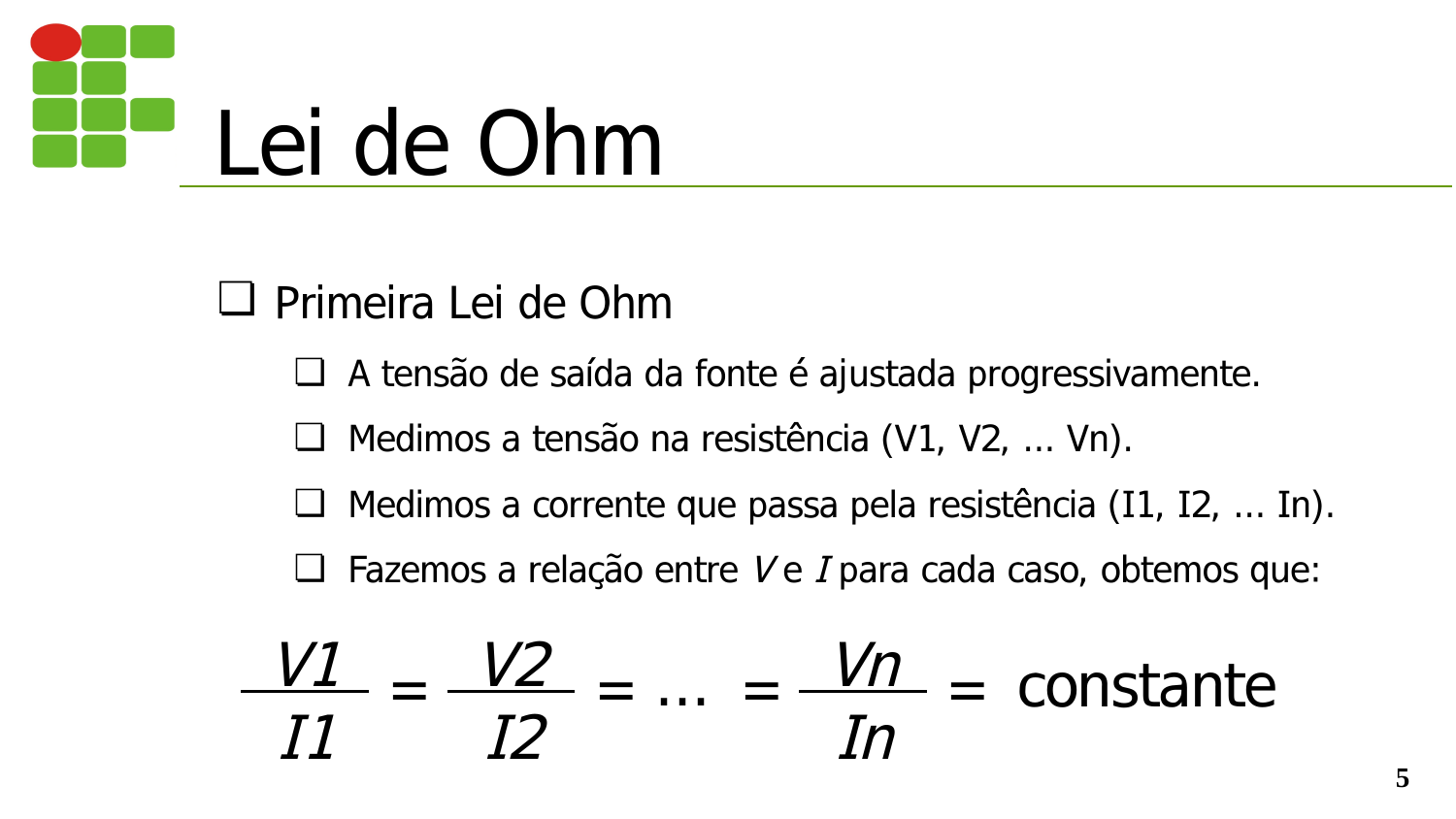

# Lei de Ohm
Primeira Lei de Ohm
A tensão de saída da fonte é ajustada progressivamente.
Medimos a tensão na resistência (V1, V2, ... Vn).
Medimos a corrente que passa pela resistência (I1, I2, ... In).
Fazemos a relação entre V e I para cada caso, obtemos que:
V1
V2
Vn
...
constante
=
=
=
=
I1
I2
In
5